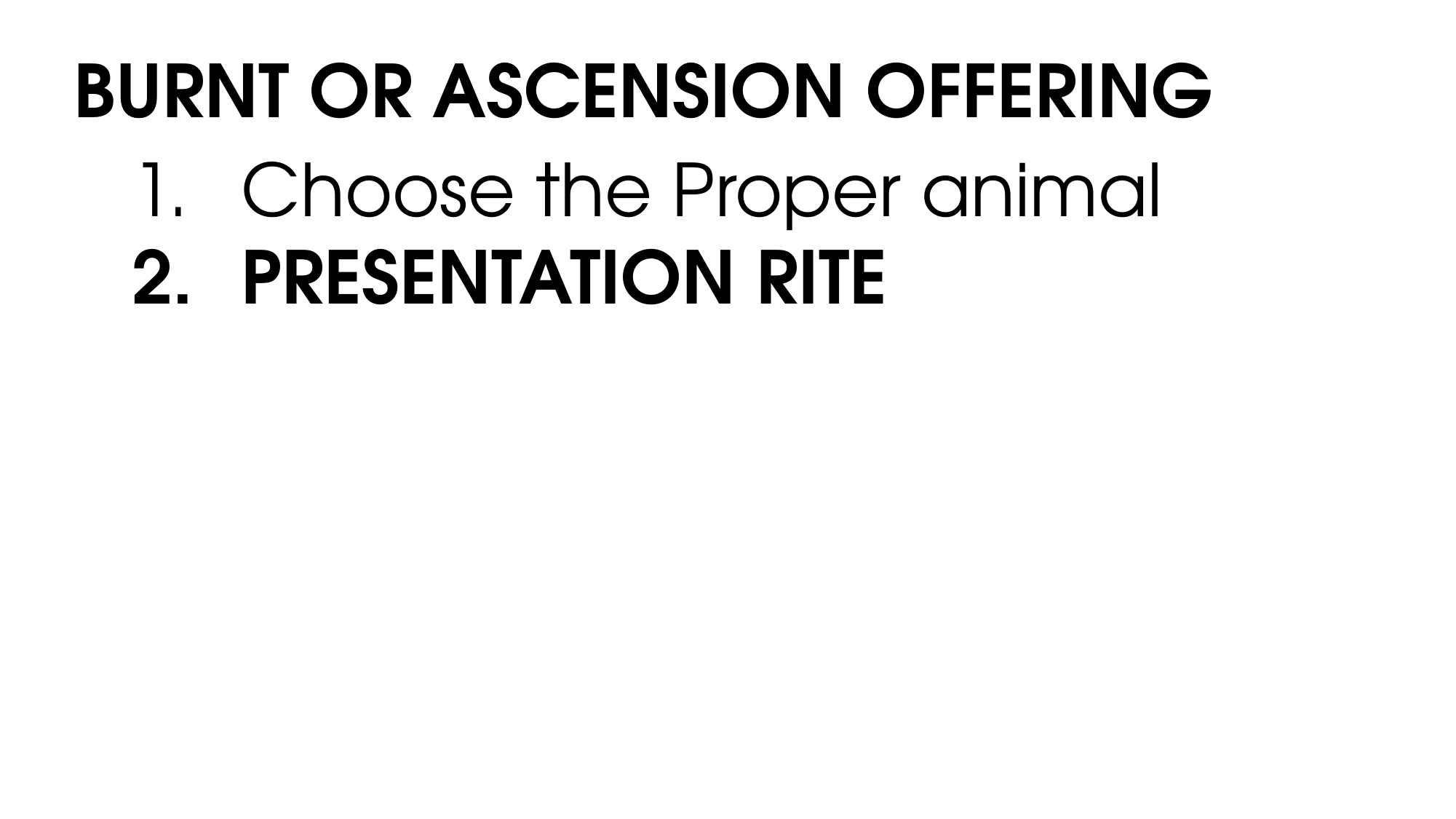

BURNT OR ASCENSION OFFERING
Choose the Proper animal
PRESENTATION RITE